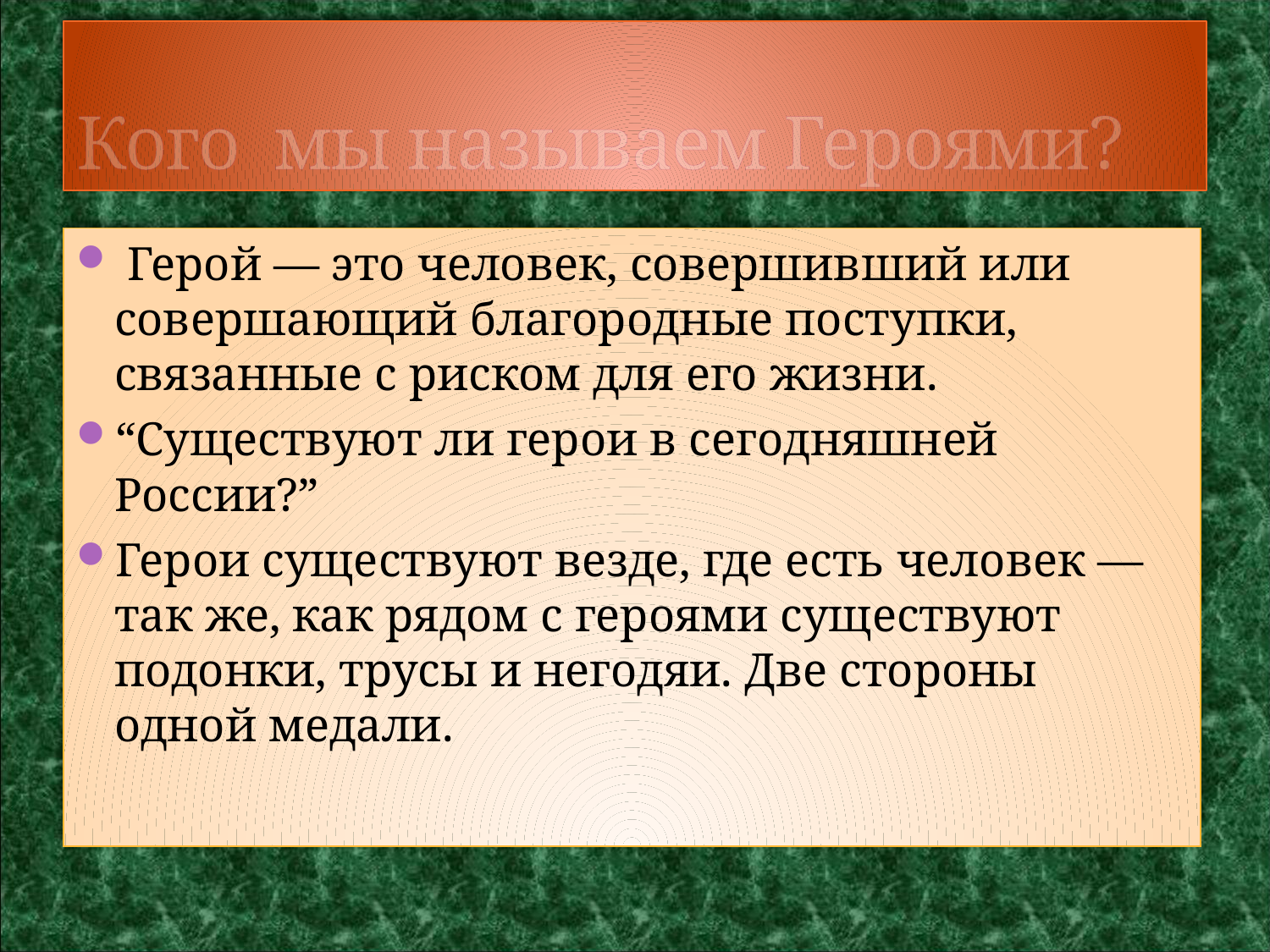

# Кого  мы называем Героями?
 Герой — это человек, совершивший или совершающий благородные поступки, связанные с риском для его жизни.
“Существуют ли герои в сегодняшней России?”
Герои существуют везде, где есть человек — так же, как рядом с героями существуют  подонки, трусы и негодяи. Две стороны одной медали.